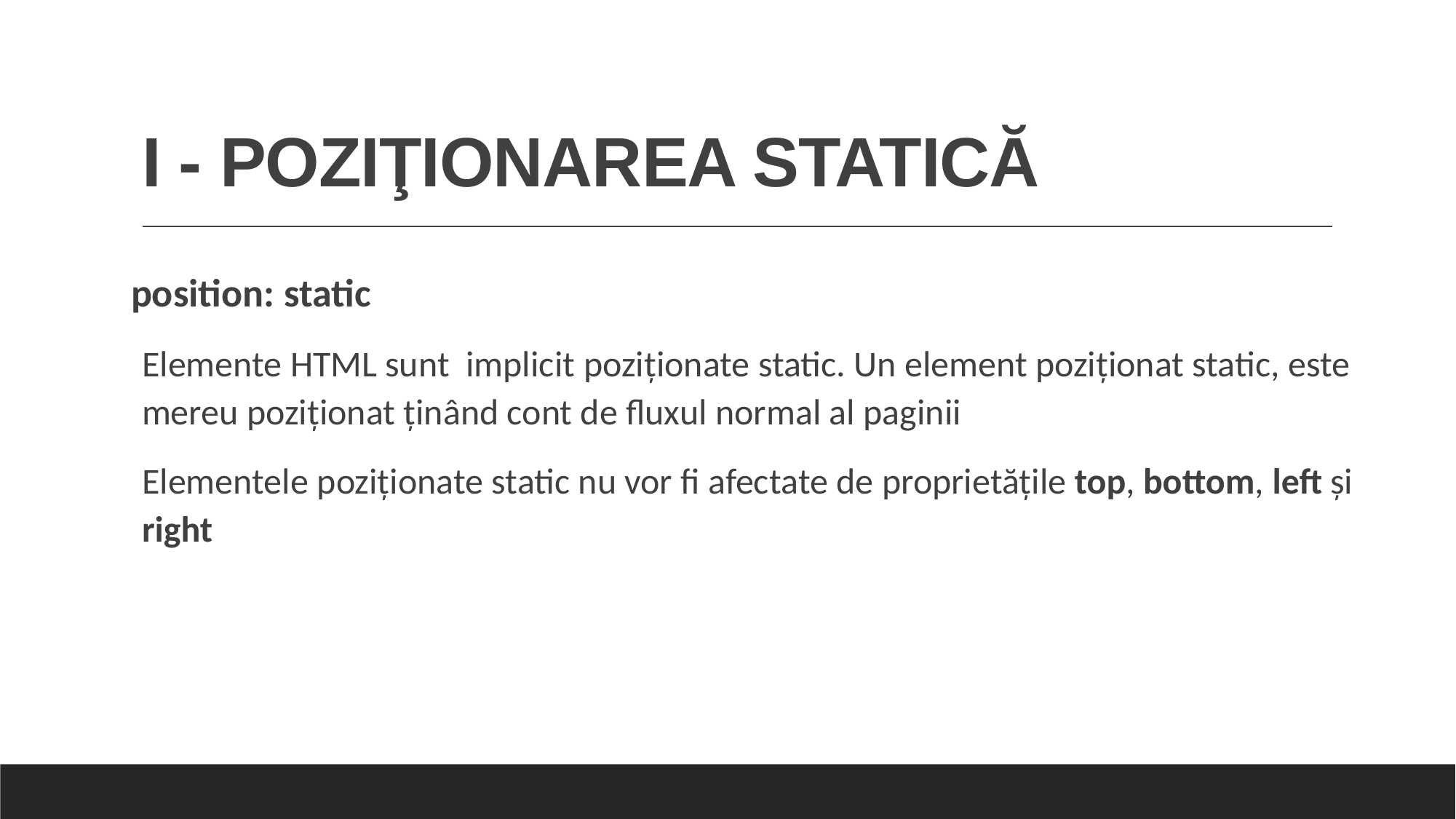

# I - POZIŢIONAREA STATICĂ
position: static
Elemente HTML sunt  implicit poziționate static. Un element poziționat static, este mereu poziţionat ţinând cont de fluxul normal al paginii
Elementele poziționate static nu vor fi afectate de proprietățile top, bottom, left şi right